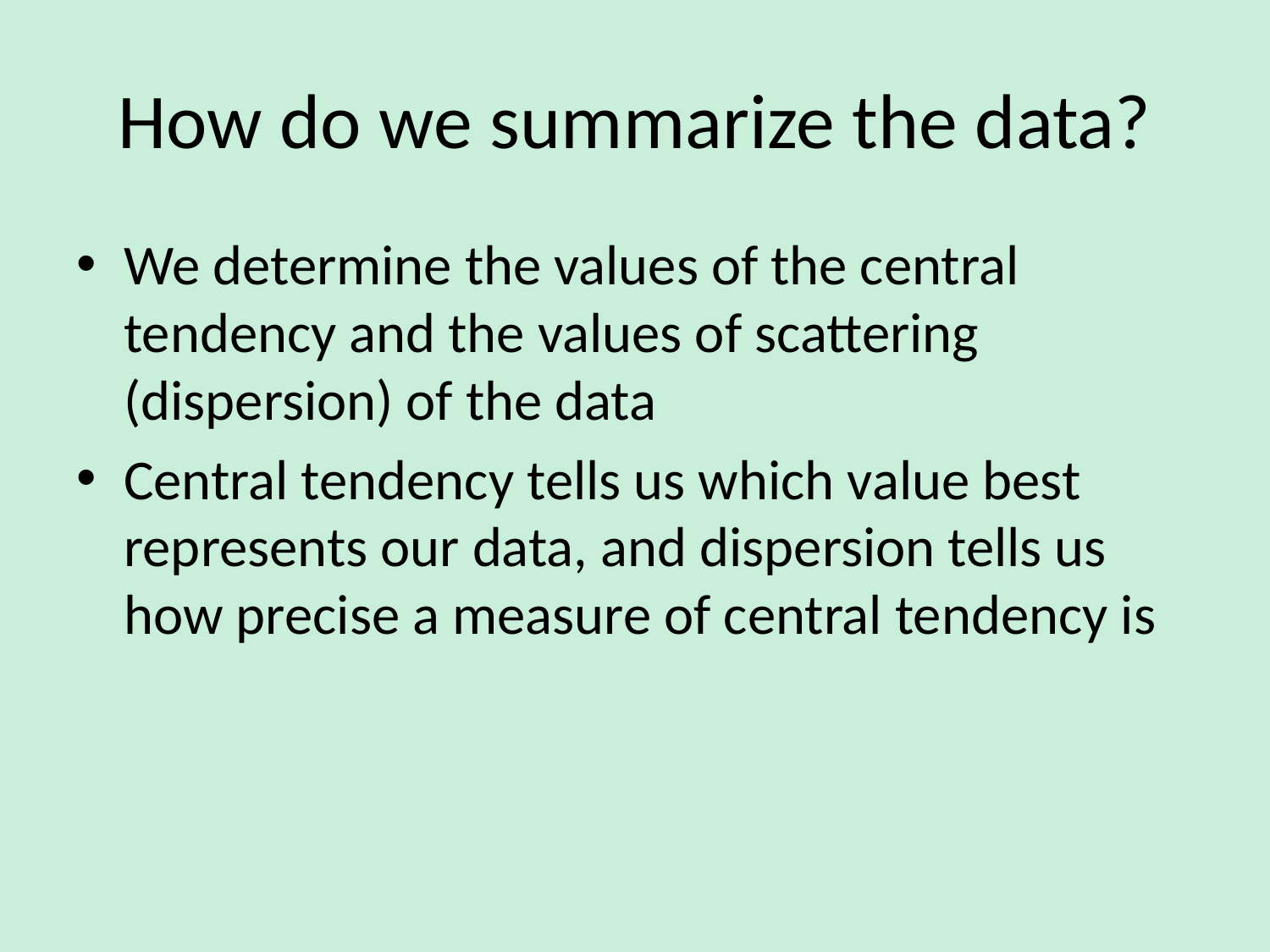

# How do we summarize the data?
We determine the values of the central tendency and the values of scattering (dispersion) of the data
Central tendency tells us which value best represents our data, and dispersion tells us how precise a measure of central tendency is